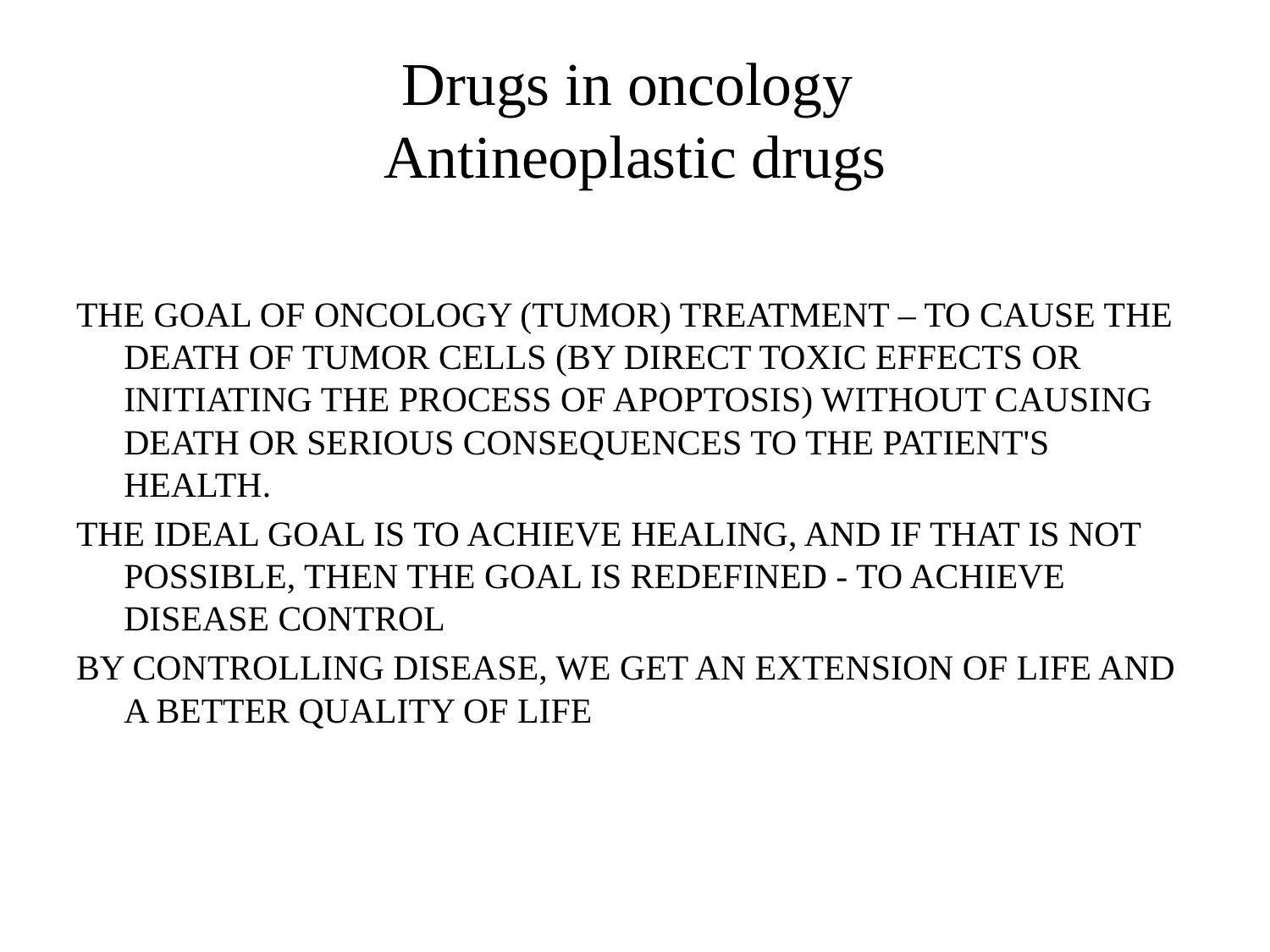

# Drugs in oncology Antineoplastic drugs
THE GOAL OF ONCOLOGY (TUMOR) TREATMENT – TO CAUSE THE DEATH OF TUMOR CELLS (BY DIRECT TOXIC EFFECTS OR INITIATING THE PROCESS OF APOPTOSIS) WITHOUT CAUSING DEATH OR SERIOUS CONSEQUENCES TO THE PATIENT'S HEALTH.
THE IDEAL GOAL IS TO ACHIEVE HEALING, AND IF THAT IS NOT POSSIBLE, THEN THE GOAL IS REDEFINED - TO ACHIEVE DISEASE CONTROL
BY CONTROLLING DISEASE, WE GET AN EXTENSION OF LIFE AND A BETTER QUALITY OF LIFE